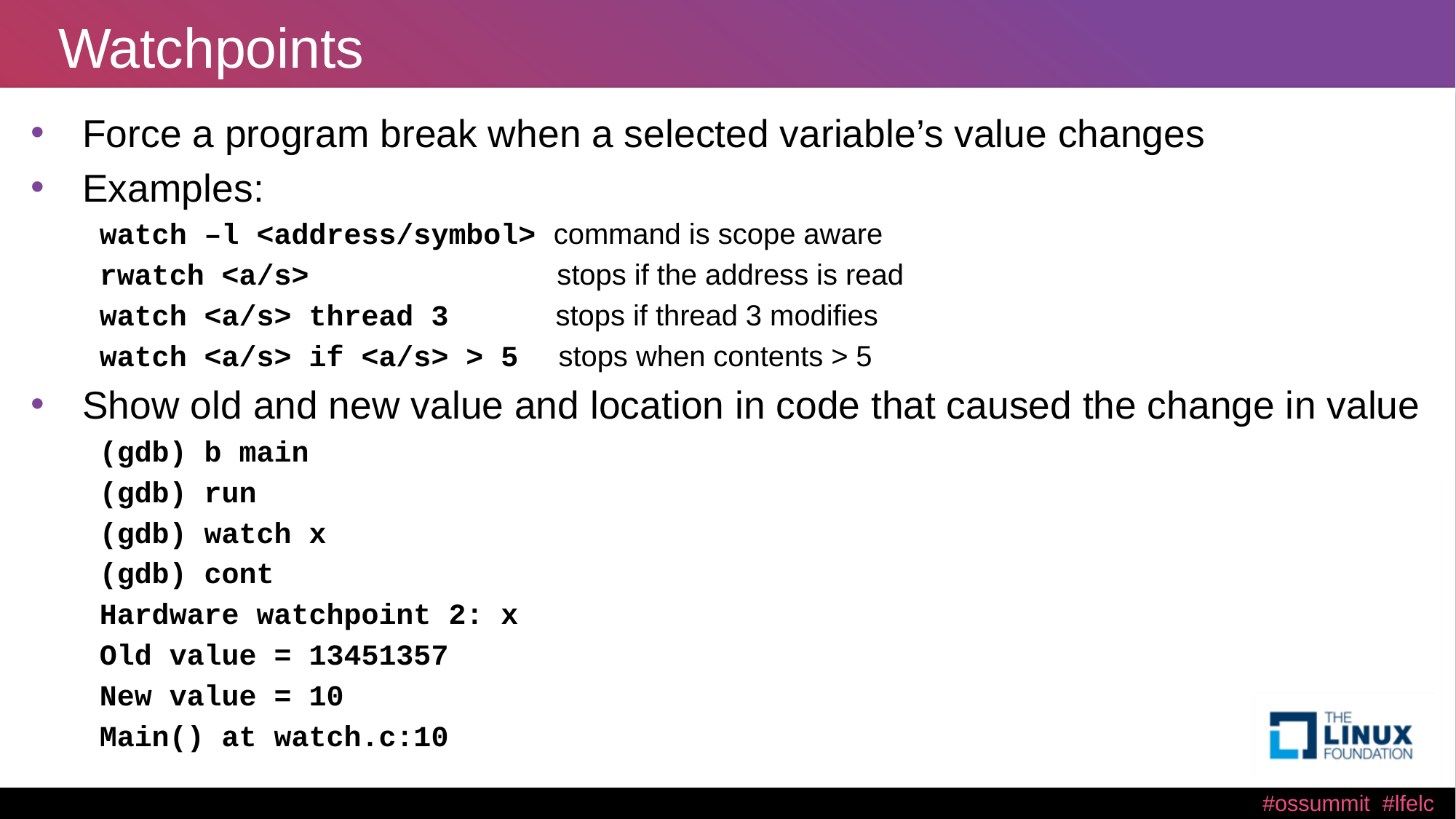

# Watchpoints
Force a program break when a selected variable’s value changes
Examples:
watch –l <address/symbol> command is scope aware
rwatch <a/s>                               stops if the address is read
watch <a/s> thread 3           stops if thread 3 modifies
watch <a/s> if <a/s> > 5     stops when contents > 5
Show old and new value and location in code that caused the change in value
(gdb) b main
(gdb) run
(gdb) watch x
(gdb) cont
Hardware watchpoint 2: x
Old value = 13451357
New value = 10
Main() at watch.c:10